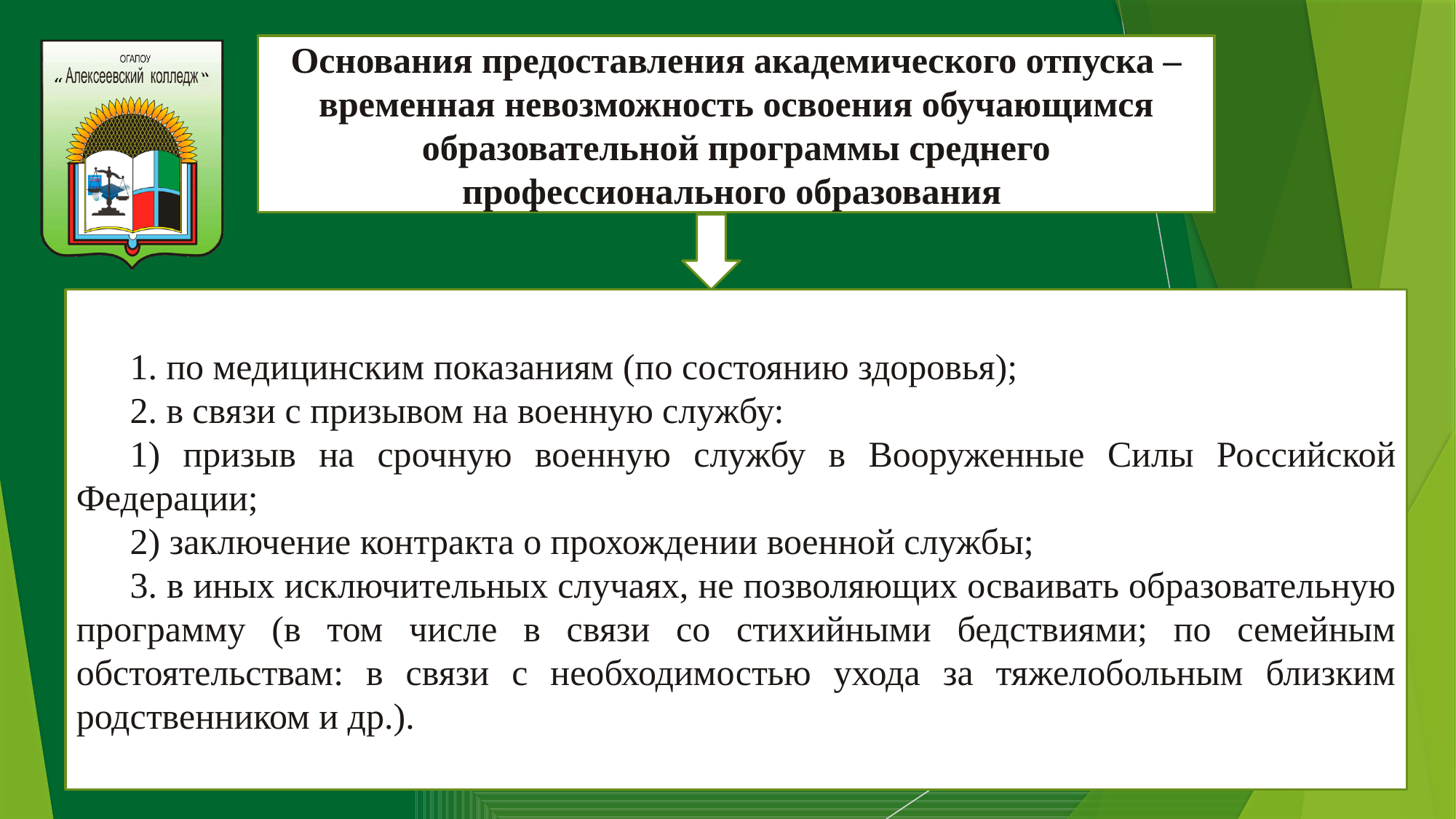

Основания предоставления академического отпуска –
временная невозможность освоения обучающимся образовательной программы среднего профессионального образования

1. по медицинским показаниям (по состоянию здоровья);
2. в связи с призывом на военную службу:
1) призыв на срочную военную службу в Вооруженные Силы Российской Федерации;
2) заключение контракта о прохождении военной службы;
3. в иных исключительных случаях, не позволяющих осваивать образовательную программу (в том числе в связи со стихийными бедствиями; по семейным обстоятельствам: в связи с необходимостью ухода за тяжелобольным близким родственником и др.).